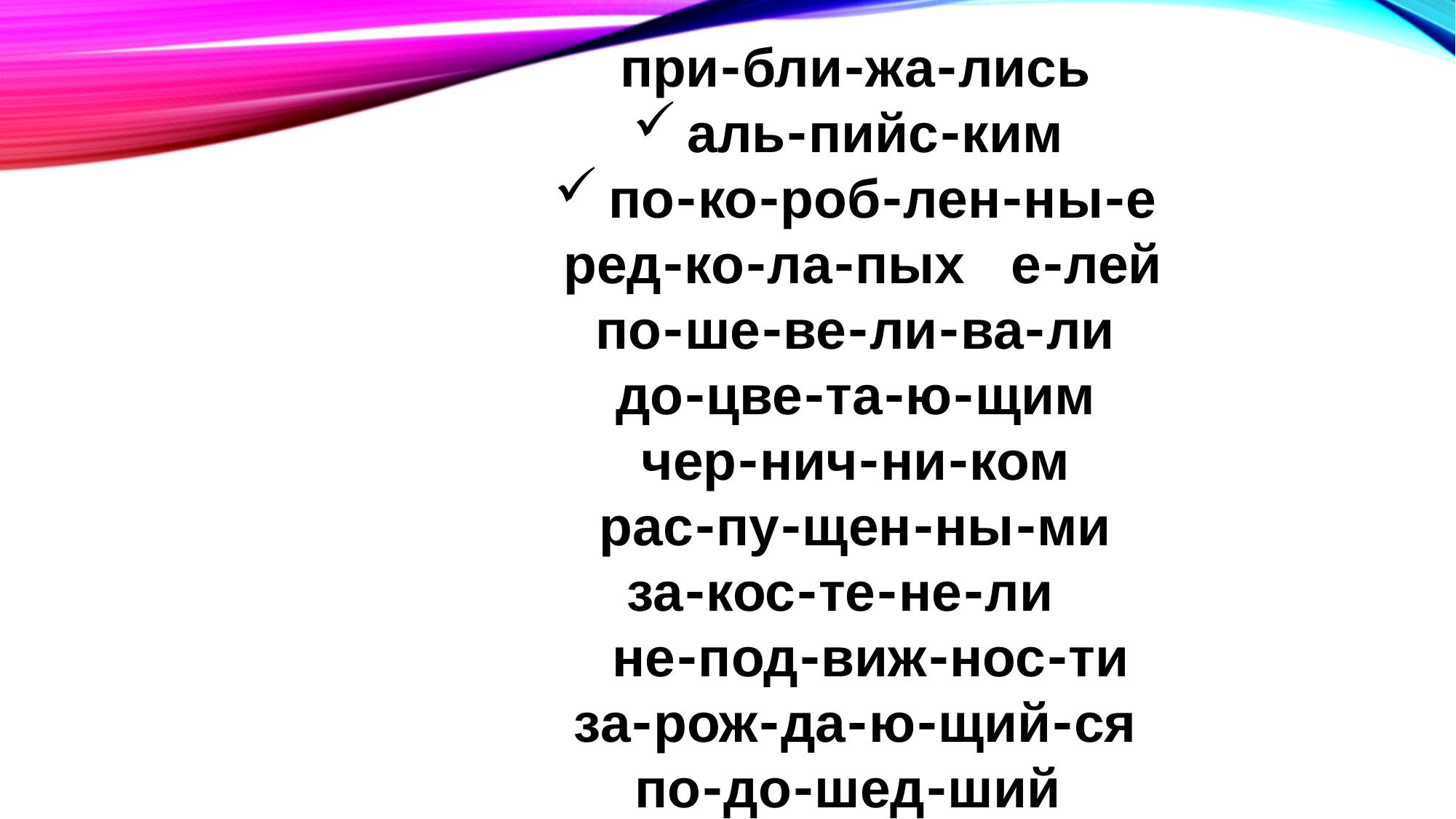

при-бли-жа-лись
аль-пийс-ким
по-ко-роб-лен-ны-е
 ред-ко-ла-пых   е-лей
по-ше-ве-ли-ва-ли
до-цве-та-ю-щим
чер-нич-ни-ком
рас-пу-щен-ны-ми
за-кос-те-не-ли
  не-под-виж-нос-ти
за-рож-да-ю-щий-ся
по-до-шед-ший